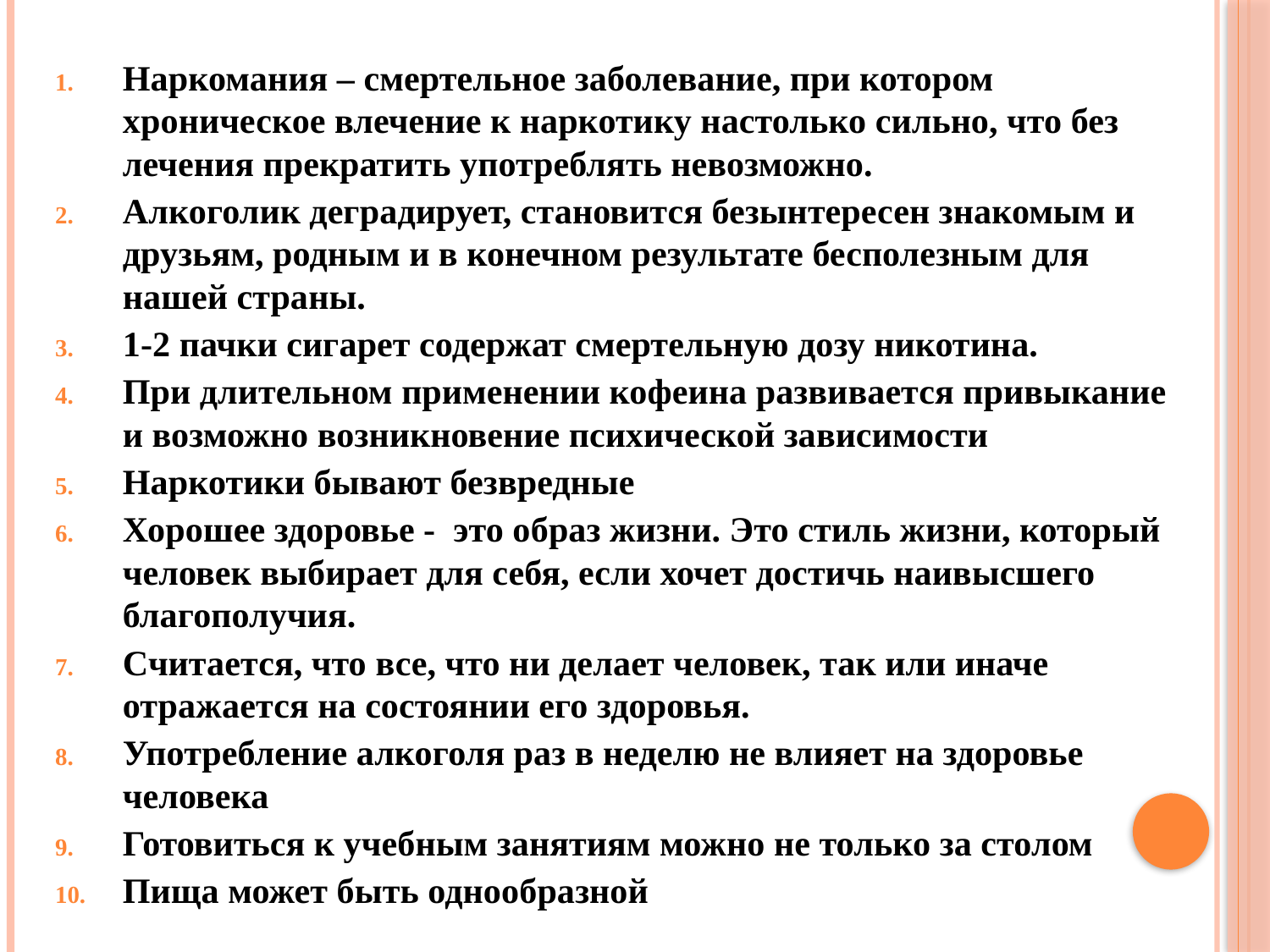

#

Наркомания – смертельное заболевание, при котором хроническое влечение к наркотику настолько сильно, что без лечения прекратить употреблять невозможно.
Алкоголик деградирует, становится безынтересен знакомым и друзьям, родным и в конечном результате бесполезным для нашей страны.
1-2 пачки сигарет содержат смертельную дозу никотина.
При длительном применении кофеина развивается привыкание и возможно возникновение психической зависимости
Наркотики бывают безвредные
Хорошее здоровье -  это образ жизни. Это стиль жизни, который человек выбирает для себя, если хочет достичь наивысшего благополучия.
Считается, что все, что ни делает человек, так или иначе отражается на состоянии его здоровья.
Употребление алкоголя раз в неделю не влияет на здоровье человека
Готовиться к учебным занятиям можно не только за столом
Пища может быть однообразной